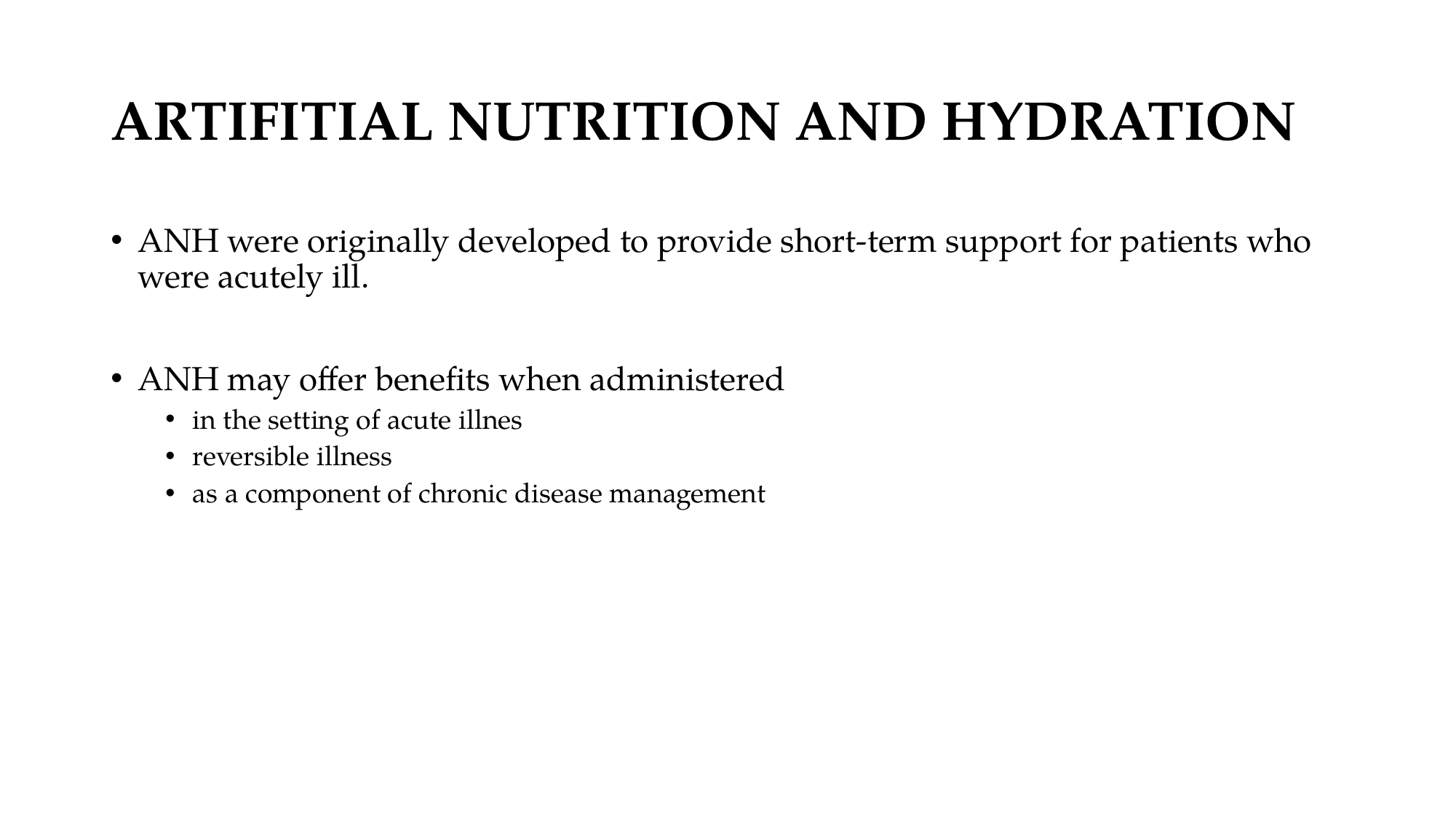

# ARTIFITIAL NUTRITION AND HYDRATION
ANH were originally developed to provide short-term support for patients who were acutely ill.

ANH may offer benefits when administered
in the setting of acute illnes
reversible illness
as a component of chronic disease management